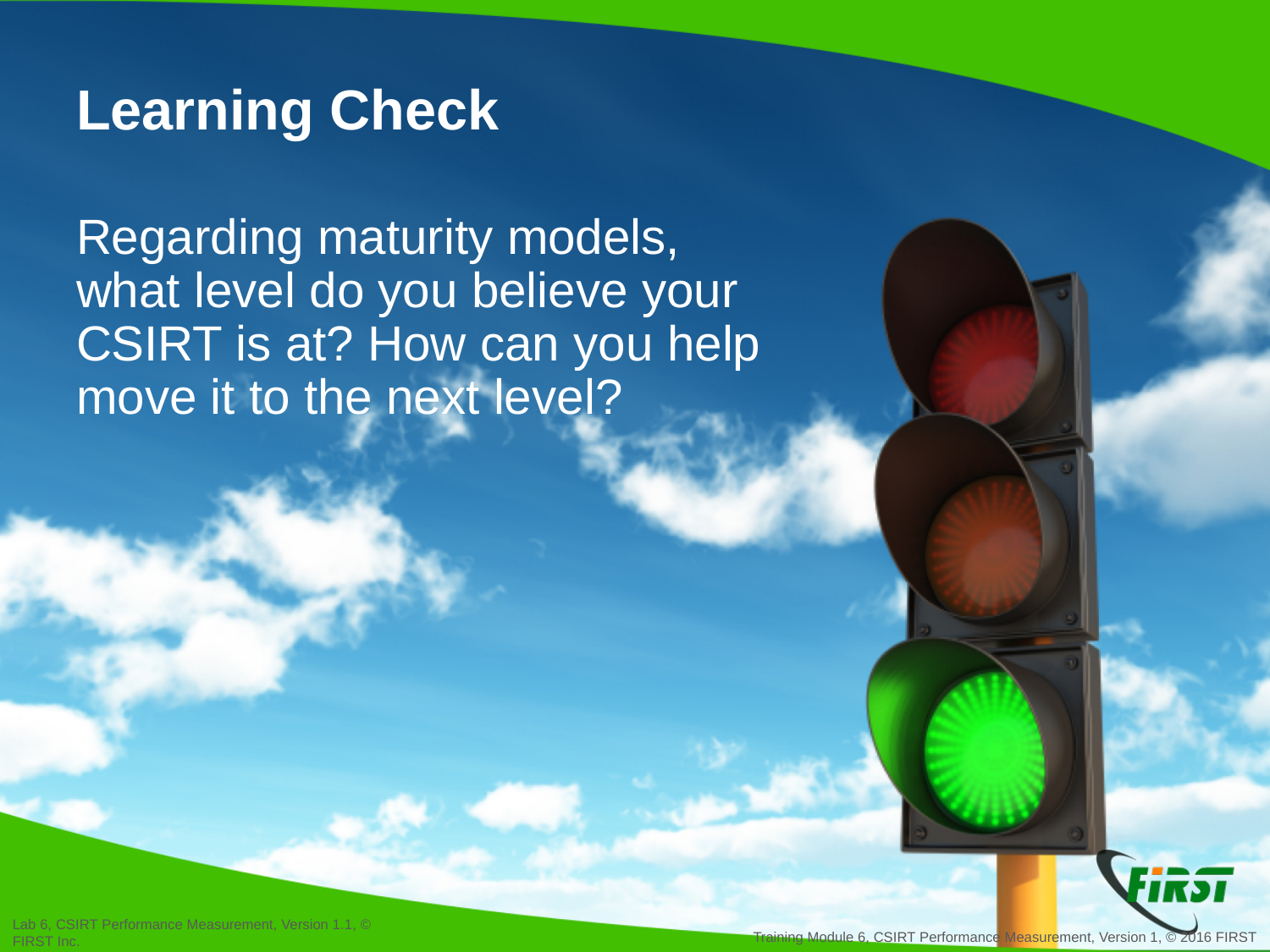

# Learning Check
Regarding maturity models,
what level do you believe your CSIRT is at? How can you help move it to the next level?
Training Module 6, CSIRT Performance Measurement, Version 1, © 2016 FIRST